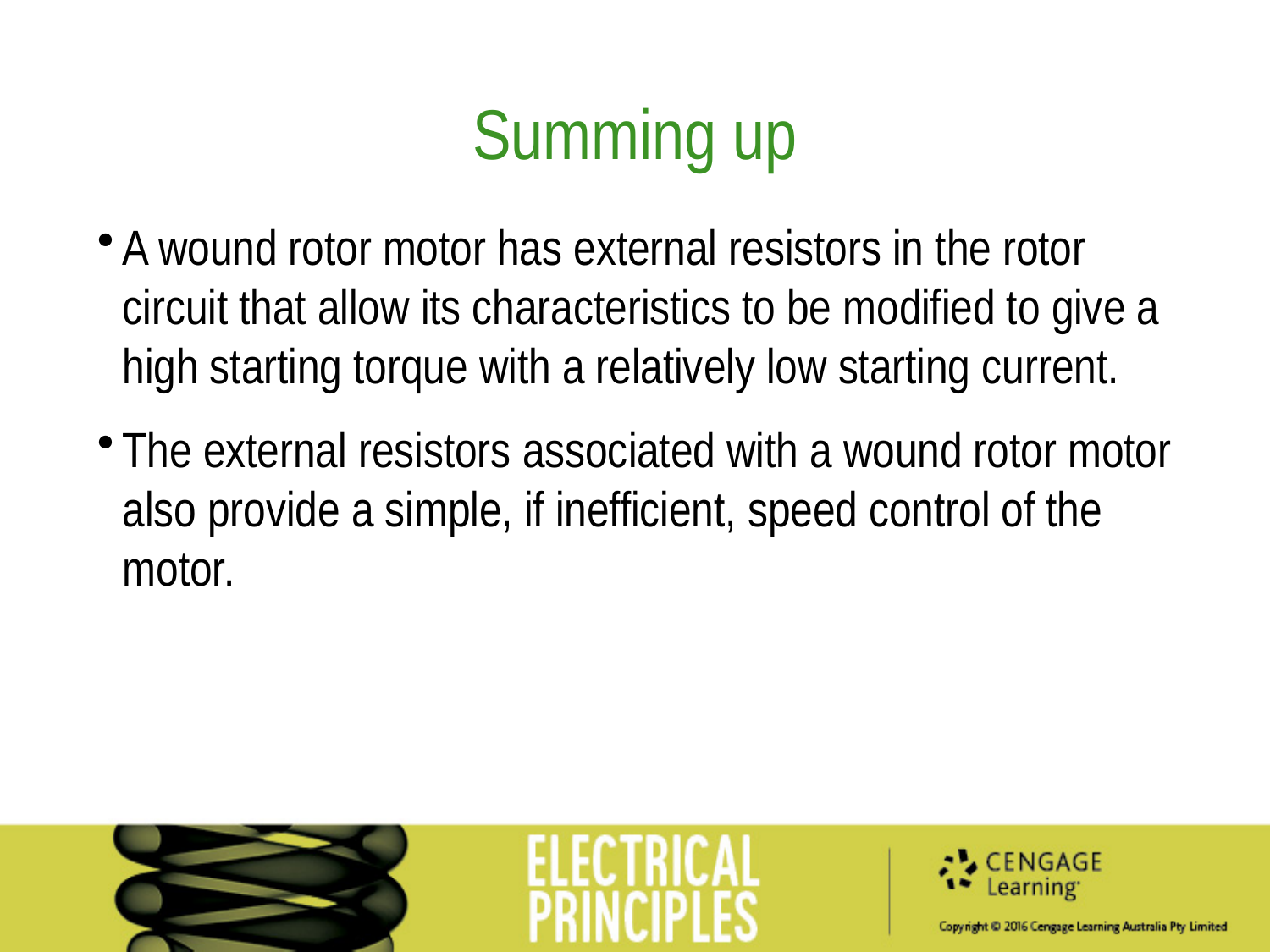

Summing up
A wound rotor motor has external resistors in the rotor circuit that allow its characteristics to be modified to give a high starting torque with a relatively low starting current.
The external resistors associated with a wound rotor motor also provide a simple, if inefficient, speed control of the motor.